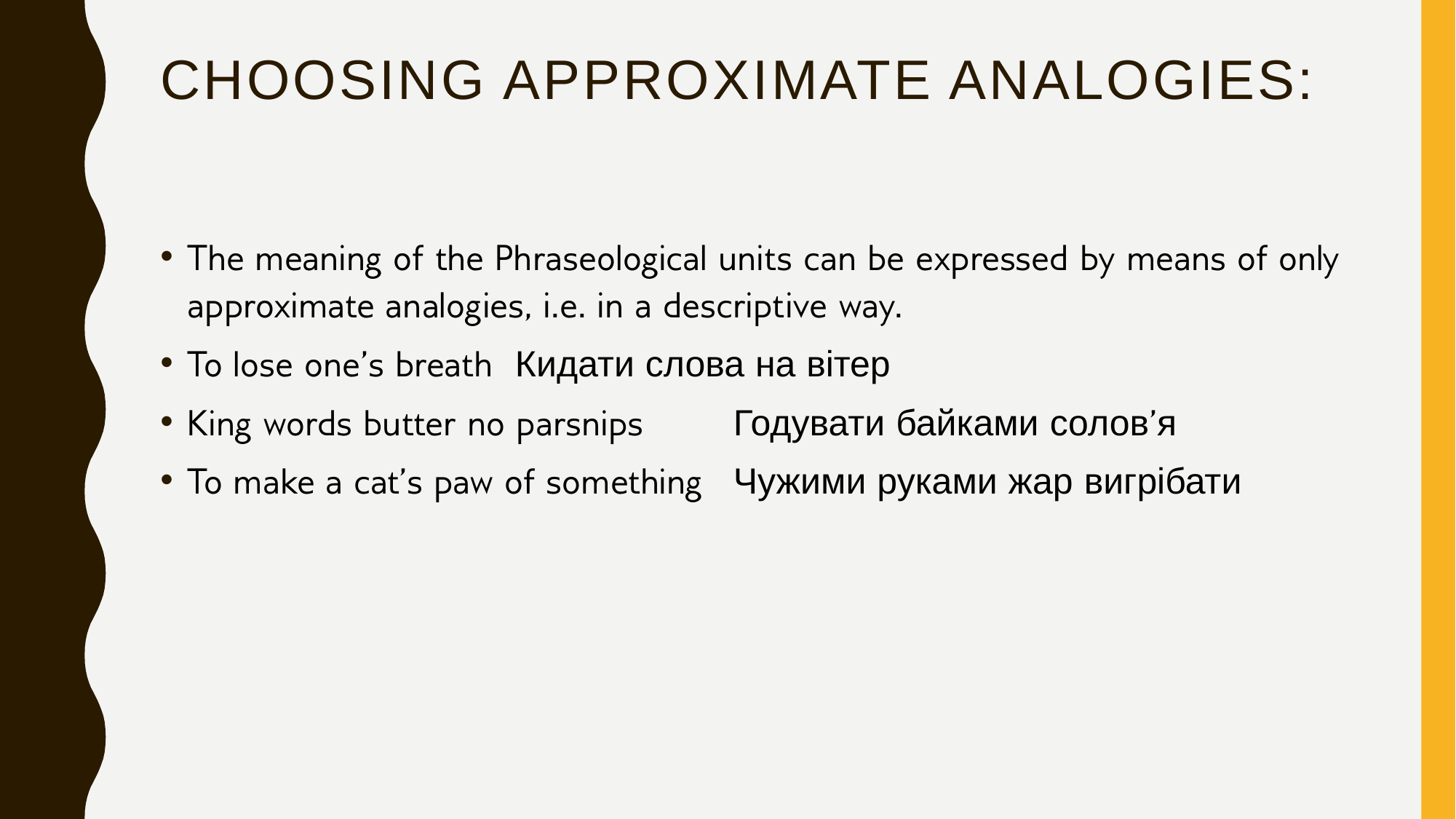

# Choosing Approximate analogies:
The meaning of the Phraseological units can be expressed by means of only approximate analogies, i.e. in a descriptive way.
To lose one’s breath 	Кидати слова на вітер
King words butter no parsnips 	Годувати байками солов’я
To make a cat’s paw of something 	Чужими руками жар вигрібати